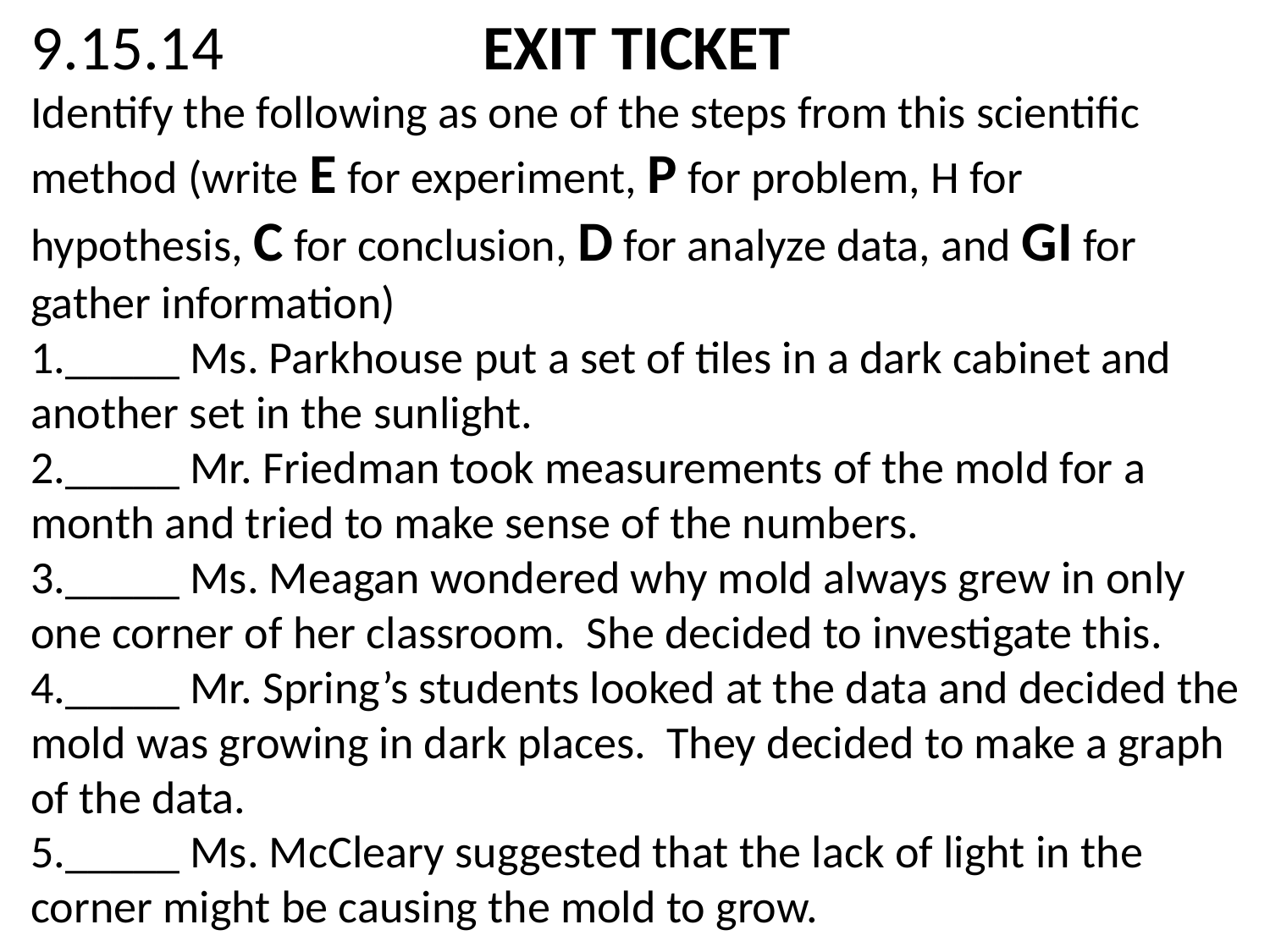

9.15.14                  EXIT TICKET
Identify the following as one of the steps from this scientific method (write E for experiment, P for problem, H for hypothesis, C for conclusion, D for analyze data, and GI for gather information)
1._____ Ms. Parkhouse put a set of tiles in a dark cabinet and another set in the sunlight.
2._____ Mr. Friedman took measurements of the mold for a month and tried to make sense of the numbers.
3._____ Ms. Meagan wondered why mold always grew in only one corner of her classroom.  She decided to investigate this.
4._____ Mr. Spring’s students looked at the data and decided the mold was growing in dark places.  They decided to make a graph of the data.
5._____ Ms. McCleary suggested that the lack of light in the corner might be causing the mold to grow.